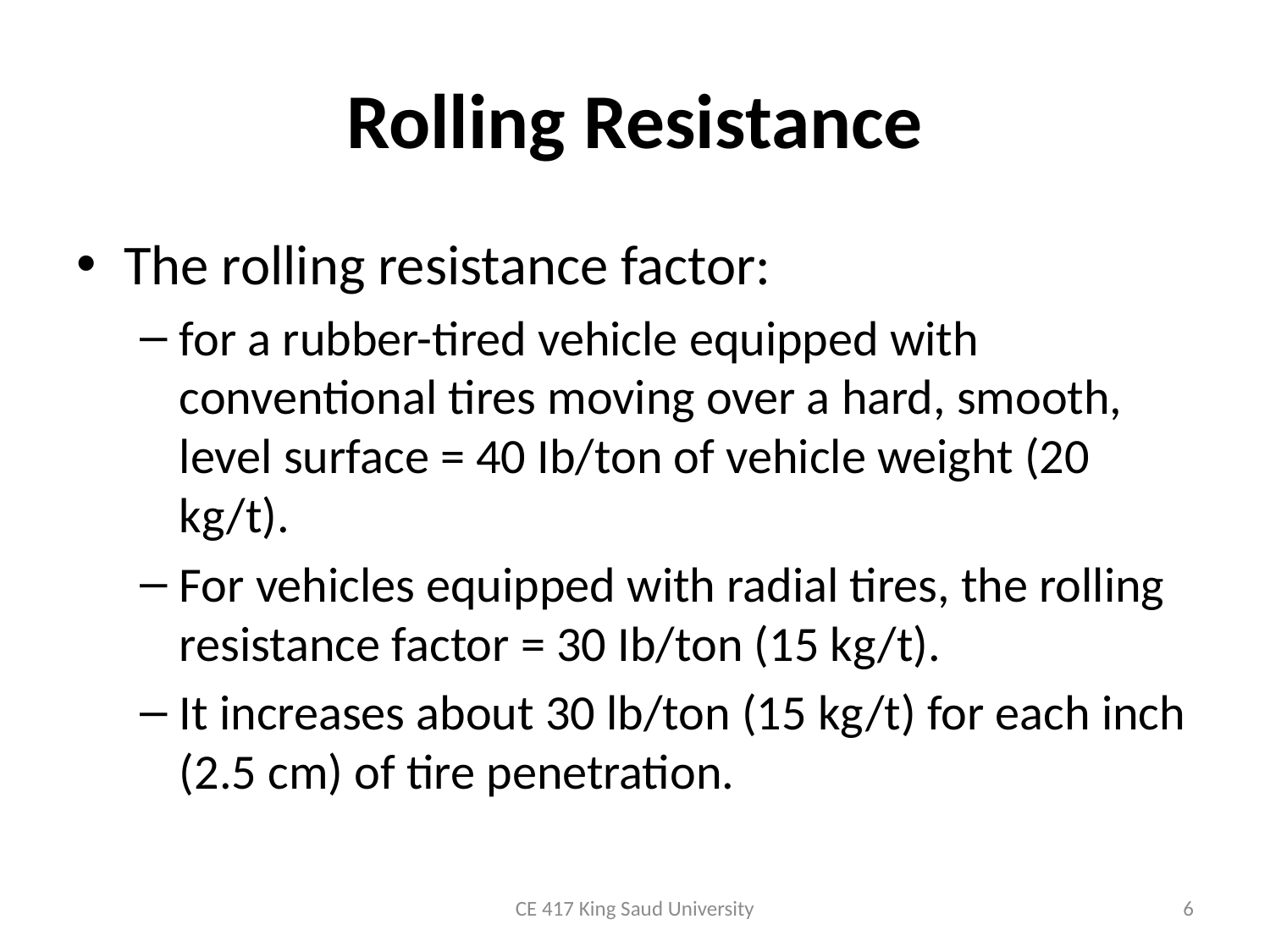

# Rolling Resistance
The rolling resistance factor:
for a rubber-tired vehicle equipped with conventional tires moving over a hard, smooth, level surface = 40 Ib/ton of vehicle weight (20 kg/t).
For vehicles equipped with radial tires, the rolling resistance factor = 30 Ib/ton (15 kg/t).
It increases about 30 lb/ton (15 kg/t) for each inch (2.5 cm) of tire penetration.
CE 417 King Saud University
6